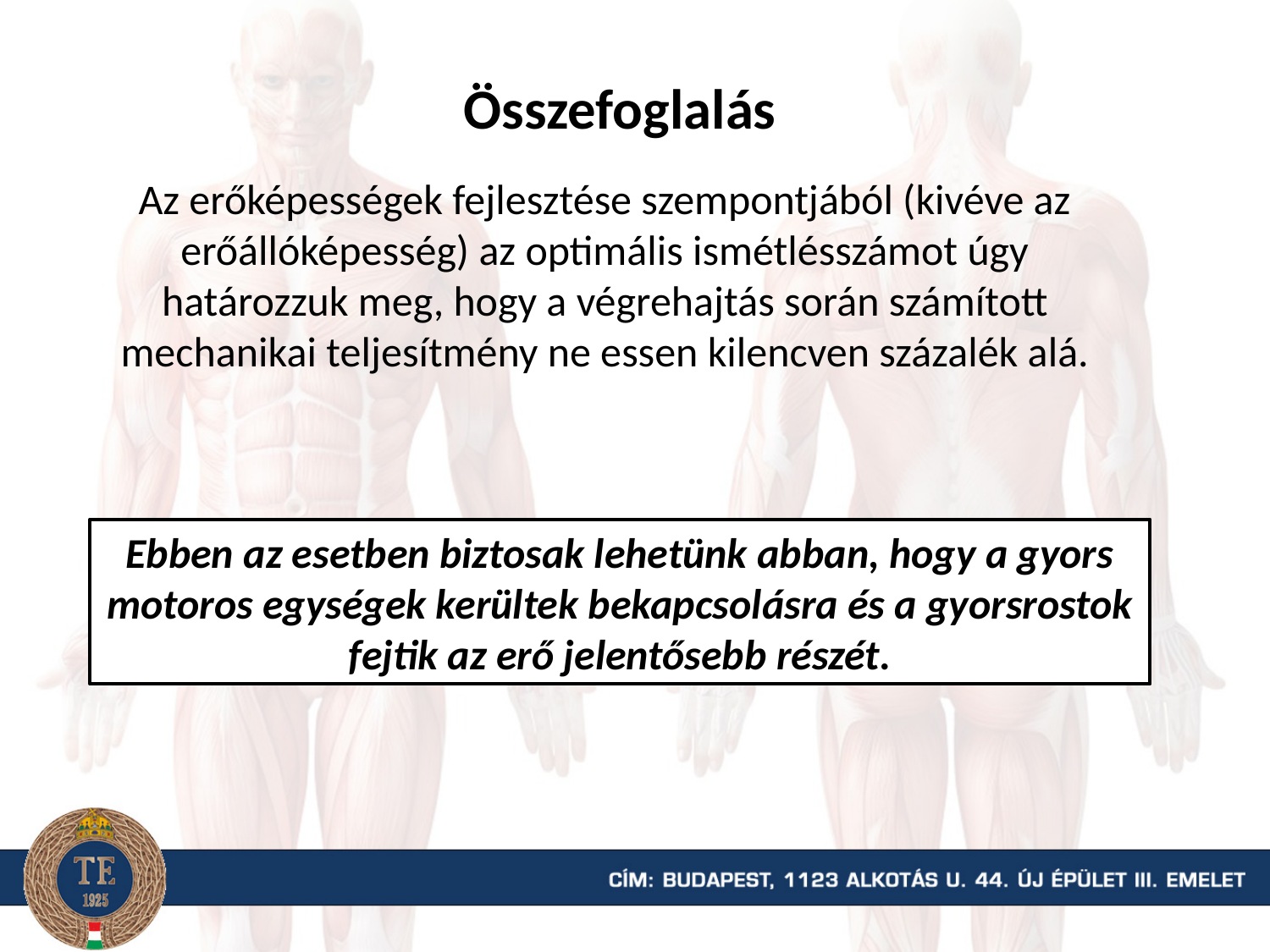

Összefoglalás
Az erőképességek fejlesztése szempontjából (kivéve az erőállóképesség) az optimális ismétlésszámot úgy határozzuk meg, hogy a végrehajtás során számított mechanikai teljesítmény ne essen kilencven százalék alá.
Ebben az esetben biztosak lehetünk abban, hogy a gyors motoros egységek kerültek bekapcsolásra és a gyorsrostok fejtik az erő jelentősebb részét.